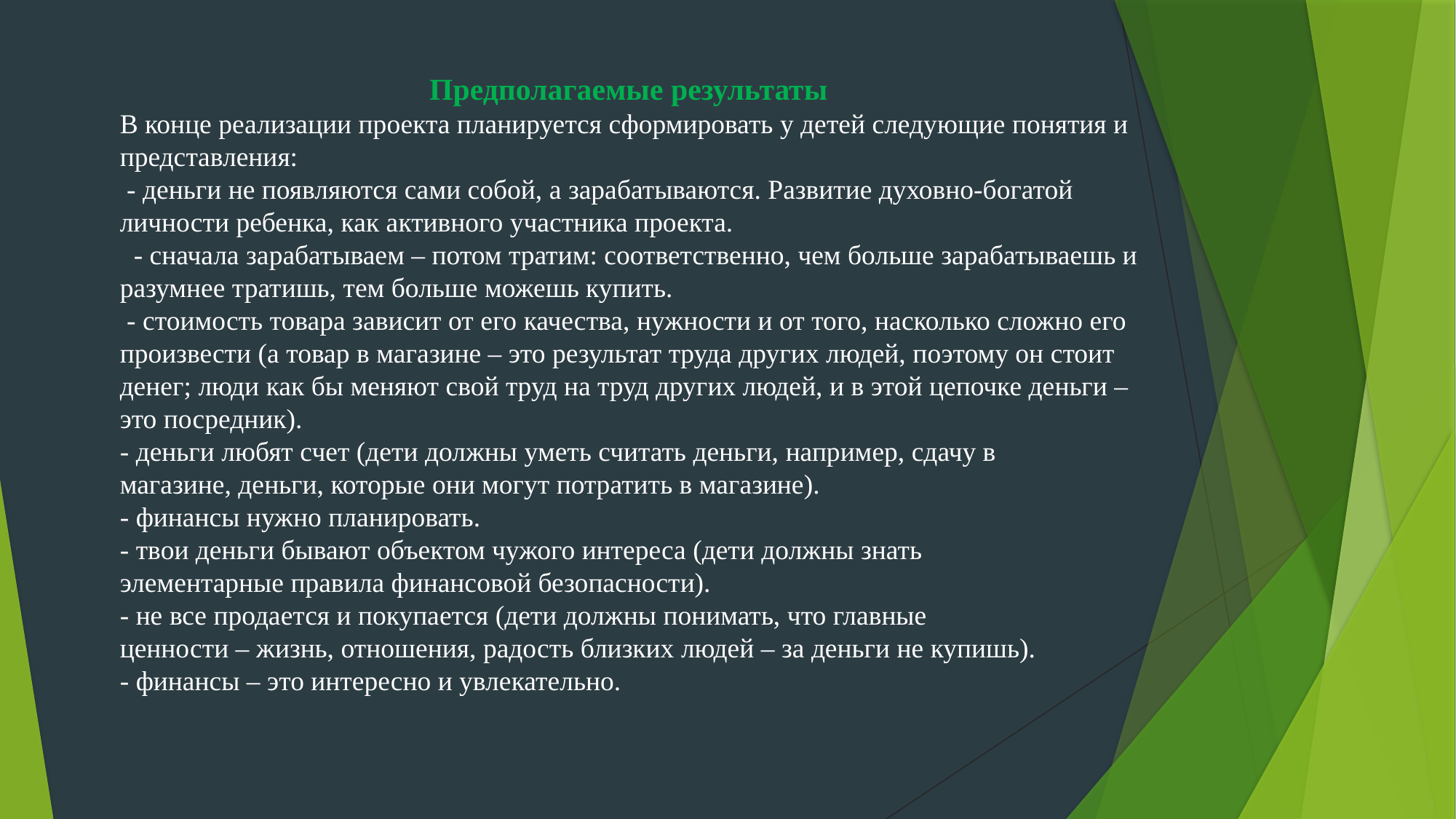

Предполагаемые результаты
В конце реализации проекта планируется сформировать у детей следующие понятия и представления:
 - деньги не появляются сами собой, а зарабатываются. Развитие духовно-богатой личности ребенка, как активного участника проекта.
  - сначала зарабатываем – потом тратим: соответственно, чем больше зарабатываешь и разумнее тратишь, тем больше можешь купить.
 - стоимость товара зависит от его качества, нужности и от того, насколько сложно его произвести (а товар в магазине – это результат труда других людей, поэтому он стоит денег; люди как бы меняют свой труд на труд других людей, и в этой цепочке деньги – это посредник).
- деньги любят счет (дети должны уметь считать деньги, например, сдачу в
магазине, деньги, которые они могут потратить в магазине).
- финансы нужно планировать.
- твои деньги бывают объектом чужого интереса (дети должны знать
элементарные правила финансовой безопасности).
- не все продается и покупается (дети должны понимать, что главные
ценности – жизнь, отношения, радость близких людей – за деньги не купишь).
- финансы – это интересно и увлекательно.